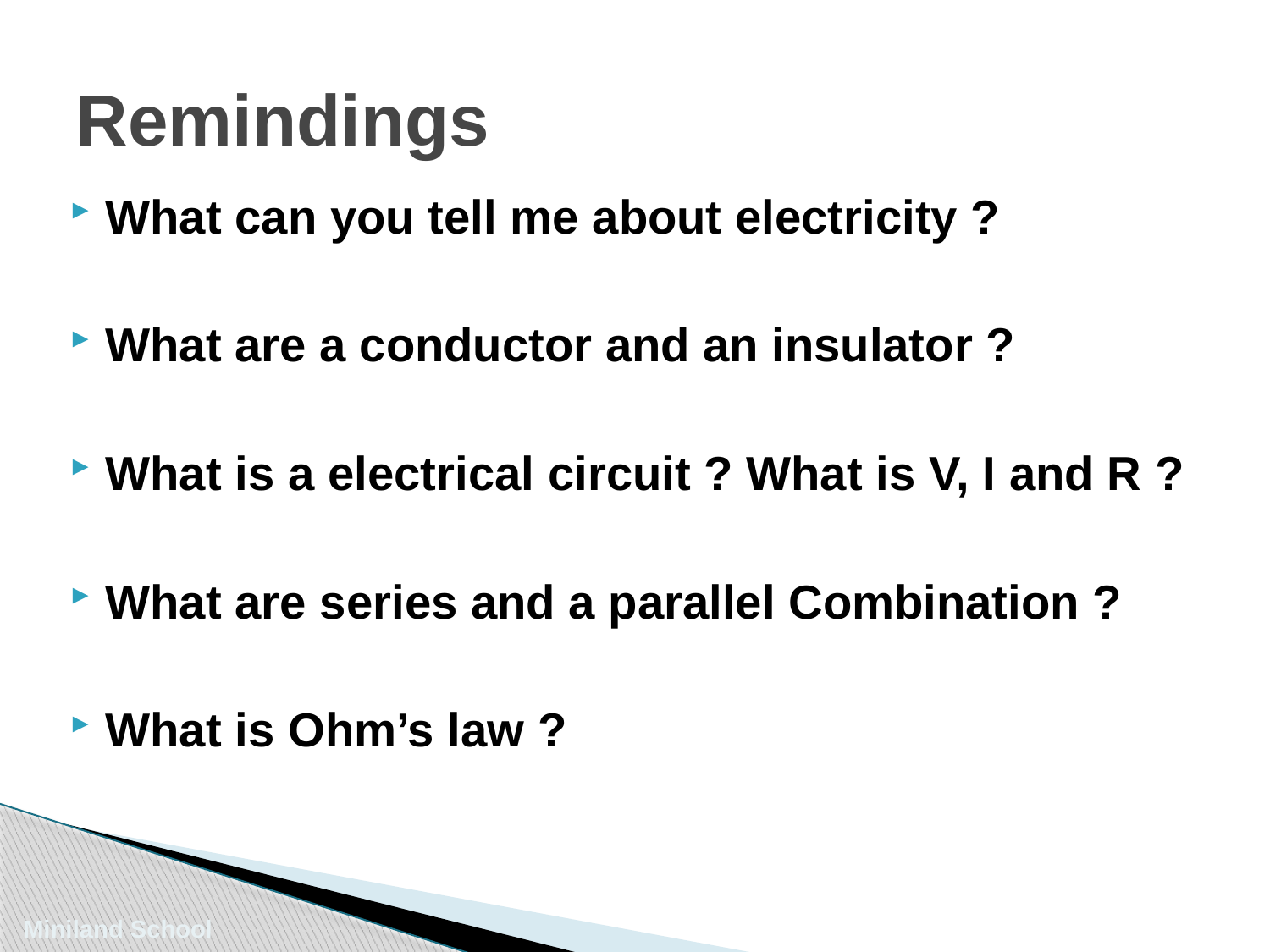

# Remindings
What can you tell me about electricity ?

What are a conductor and an insulator ?

What is a electrical circuit ? What is V, I and R ?

What are series and a parallel Combination ?

What is Ohm’s law ?